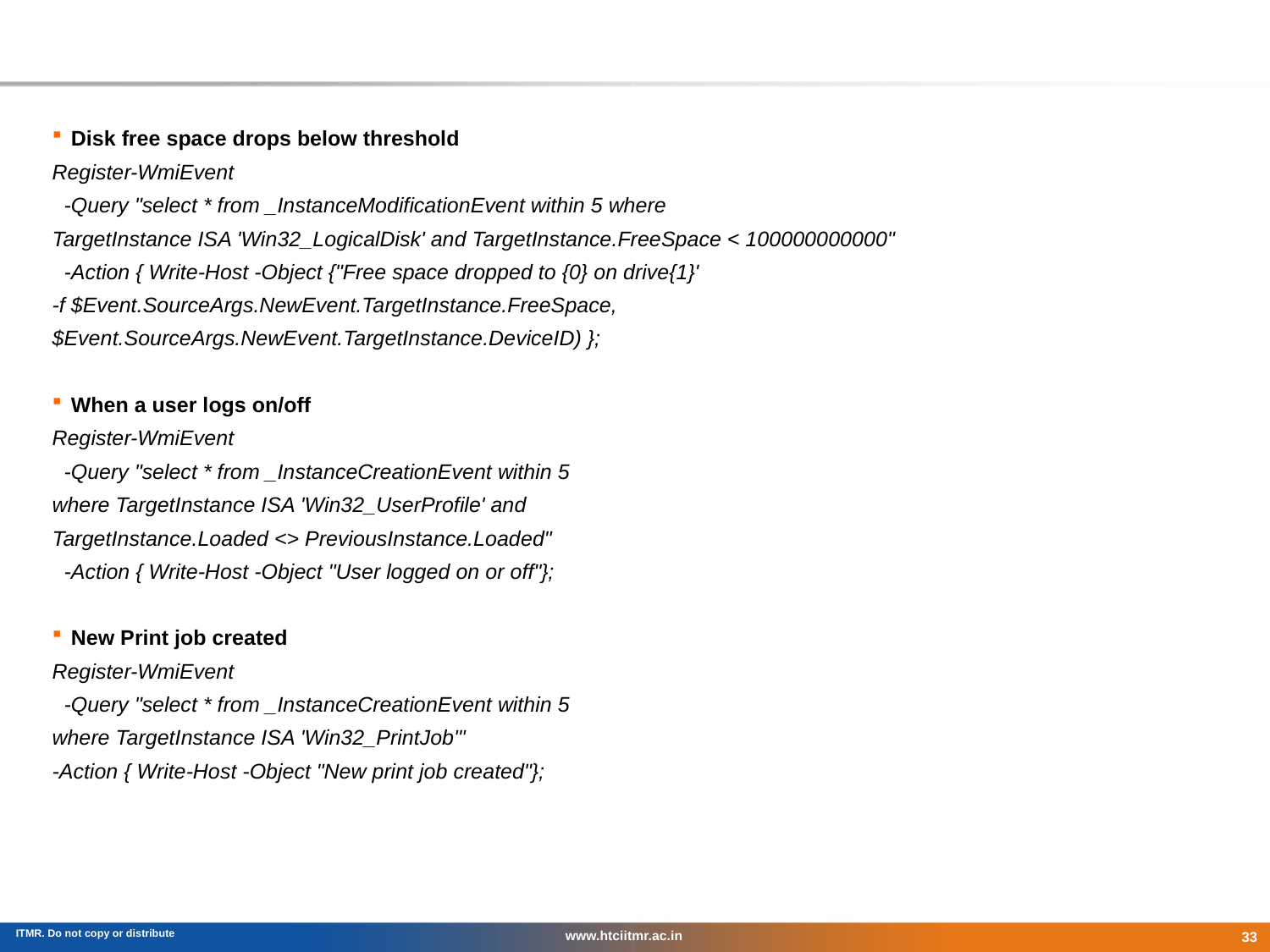

#
Disk free space drops below threshold
Register-WmiEvent
  -Query "select * from _InstanceModificationEvent within 5 where
TargetInstance ISA 'Win32_LogicalDisk' and TargetInstance.FreeSpace < 100000000000"
  -Action { Write-Host -Object {"Free space dropped to {0} on drive{1}'
-f $Event.SourceArgs.NewEvent.TargetInstance.FreeSpace,
$Event.SourceArgs.NewEvent.TargetInstance.DeviceID) };

When a user logs on/off
Register-WmiEvent
  -Query "select * from _InstanceCreationEvent within 5
where TargetInstance ISA 'Win32_UserProfile' and
TargetInstance.Loaded <> PreviousInstance.Loaded"
  -Action { Write-Host -Object "User logged on or off"};

New Print job created
Register-WmiEvent
  -Query "select * from _InstanceCreationEvent within 5
where TargetInstance ISA 'Win32_PrintJob'"
-Action { Write-Host -Object "New print job created"};